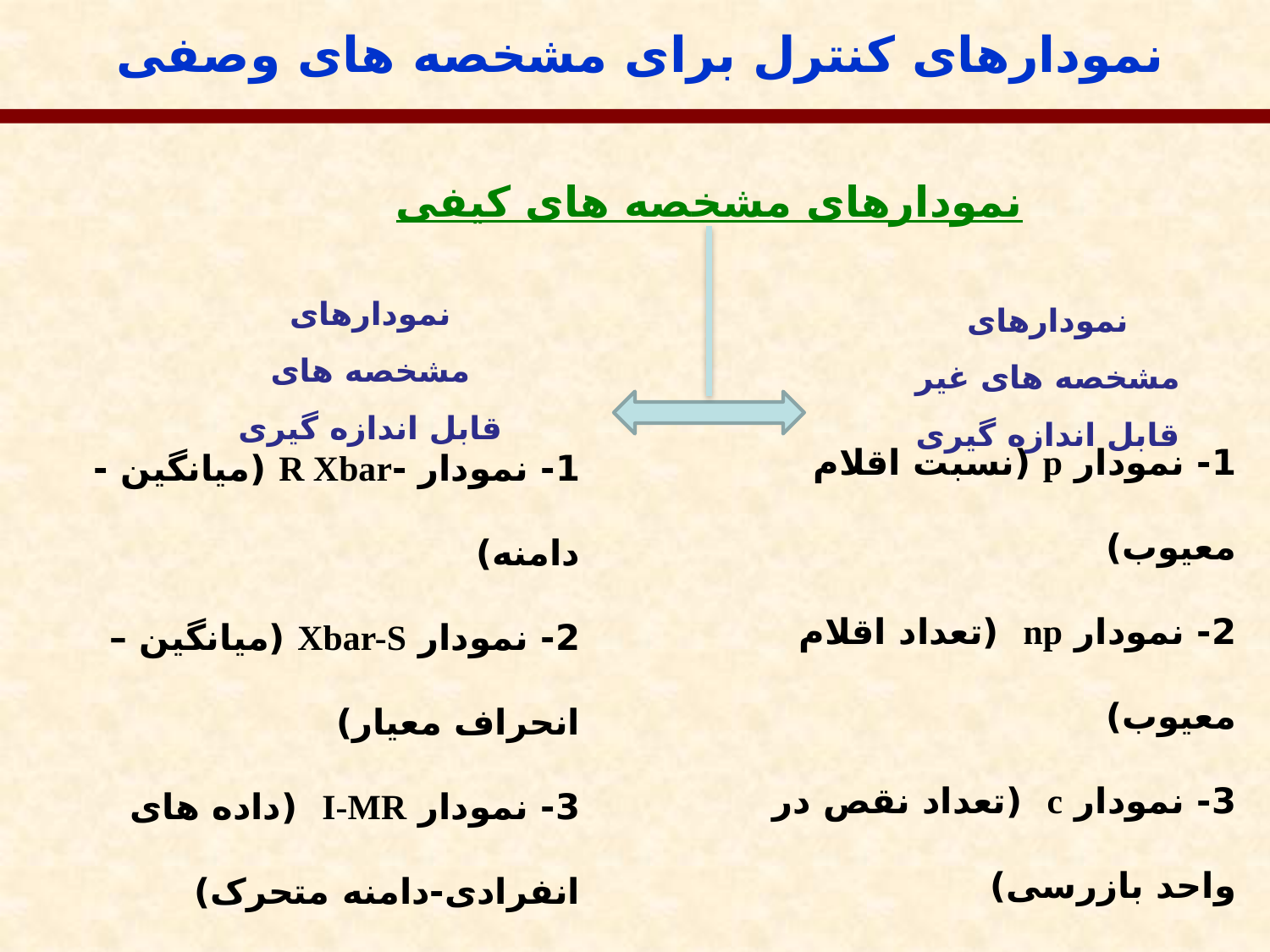

نمودارهای کنترل برای مشخصه های وصفی

نمودارهای مشخصه های کیفی
نمودارهای مشخصه های قابل اندازه گیری
نمودارهای مشخصه های غیر قابل اندازه گیری

1- نمودار p (نسبت اقلام معیوب)
2- نمودار np  (تعداد اقلام معیوب)
3- نمودار c  (تعداد نقص در واحد بازرسی)
4- نمودار u  (تعداد نقص در واحد محصول)
1- نمودار -R Xbar (میانگین - دامنه)
2- نمودار Xbar-S (میانگین – انحراف معیار)
3- نمودار I-MR  (داده های انفرادی-دامنه متحرک)